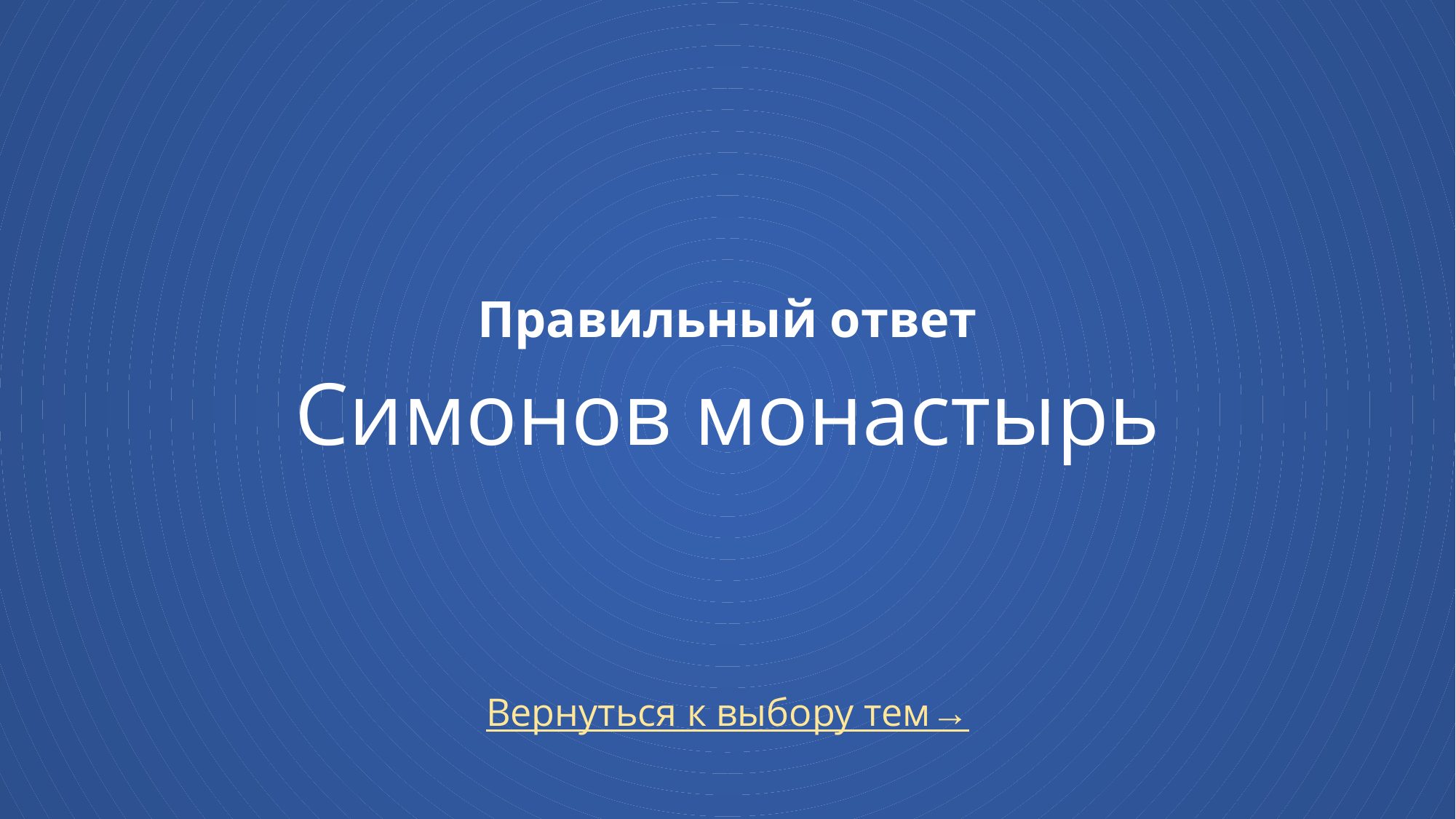

# Правильный ответ Симонов монастырь
Вернуться к выбору тем→